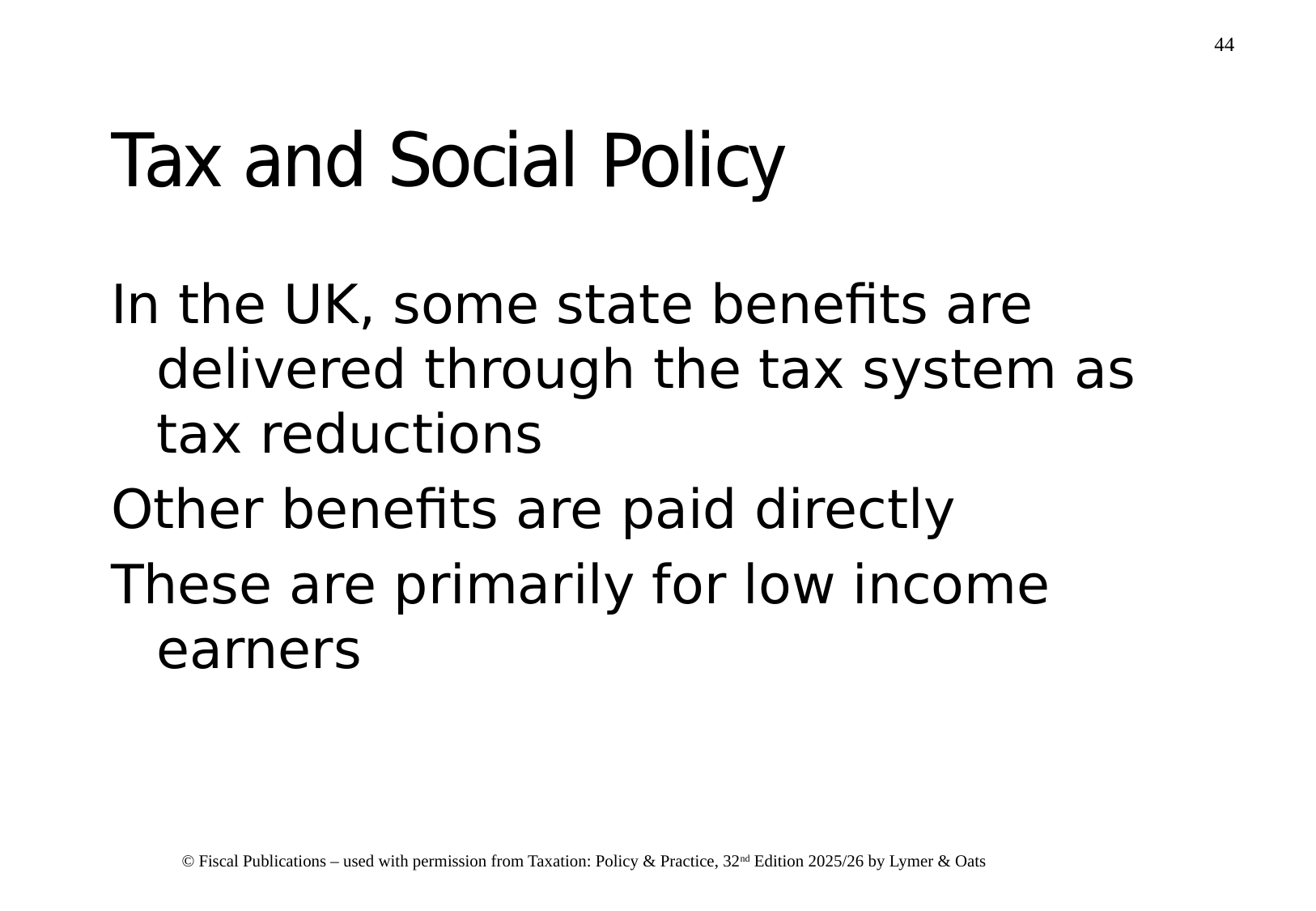

# Tax and Social Policy
In the UK, some state benefits are delivered through the tax system as tax reductions
Other benefits are paid directly
These are primarily for low income earners